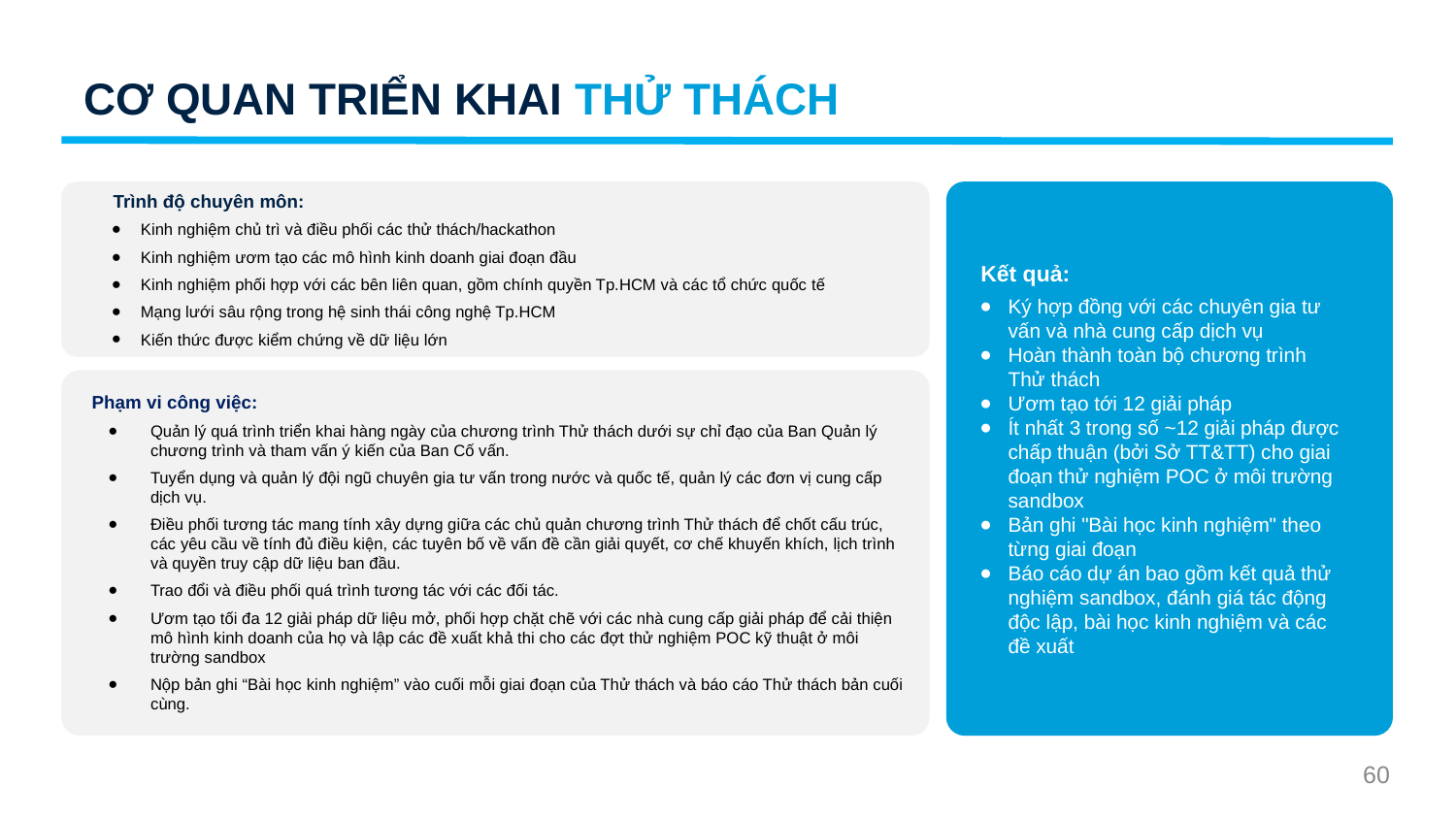

CƠ QUAN TRIỂN KHAI THỬ THÁCH
Trình độ chuyên môn:
Kinh nghiệm chủ trì và điều phối các thử thách/hackathon
Kinh nghiệm ươm tạo các mô hình kinh doanh giai đoạn đầu
Kinh nghiệm phối hợp với các bên liên quan, gồm chính quyền Tp.HCM và các tổ chức quốc tế
Mạng lưới sâu rộng trong hệ sinh thái công nghệ Tp.HCM
Kiến thức được kiểm chứng về dữ liệu lớn
Kết quả:
Ký hợp đồng với các chuyên gia tư vấn và nhà cung cấp dịch vụ
Hoàn thành toàn bộ chương trình Thử thách
Ươm tạo tới 12 giải pháp
Ít nhất 3 trong số ~12 giải pháp được chấp thuận (bởi Sở TT&TT) cho giai đoạn thử nghiệm POC ở môi trường sandbox
Bản ghi "Bài học kinh nghiệm" theo từng giai đoạn
Báo cáo dự án bao gồm kết quả thử nghiệm sandbox, đánh giá tác động độc lập, bài học kinh nghiệm và các đề xuất
 Phạm vi công việc:
Quản lý quá trình triển khai hàng ngày của chương trình Thử thách dưới sự chỉ đạo của Ban Quản lý chương trình và tham vấn ý kiến của Ban Cố vấn.
Tuyển dụng và quản lý đội ngũ chuyên gia tư vấn trong nước và quốc tế, quản lý các đơn vị cung cấp dịch vụ.
Điều phối tương tác mang tính xây dựng giữa các chủ quản chương trình Thử thách để chốt cấu trúc, các yêu cầu về tính đủ điều kiện, các tuyên bố về vấn đề cần giải quyết, cơ chế khuyến khích, lịch trình và quyền truy cập dữ liệu ban đầu.
Trao đổi và điều phối quá trình tương tác với các đối tác.
Ươm tạo tối đa 12 giải pháp dữ liệu mở, phối hợp chặt chẽ với các nhà cung cấp giải pháp để cải thiện mô hình kinh doanh của họ và lập các đề xuất khả thi cho các đợt thử nghiệm POC kỹ thuật ở môi trường sandbox
Nộp bản ghi “Bài học kinh nghiệm” vào cuối mỗi giai đoạn của Thử thách và báo cáo Thử thách bản cuối cùng.
60